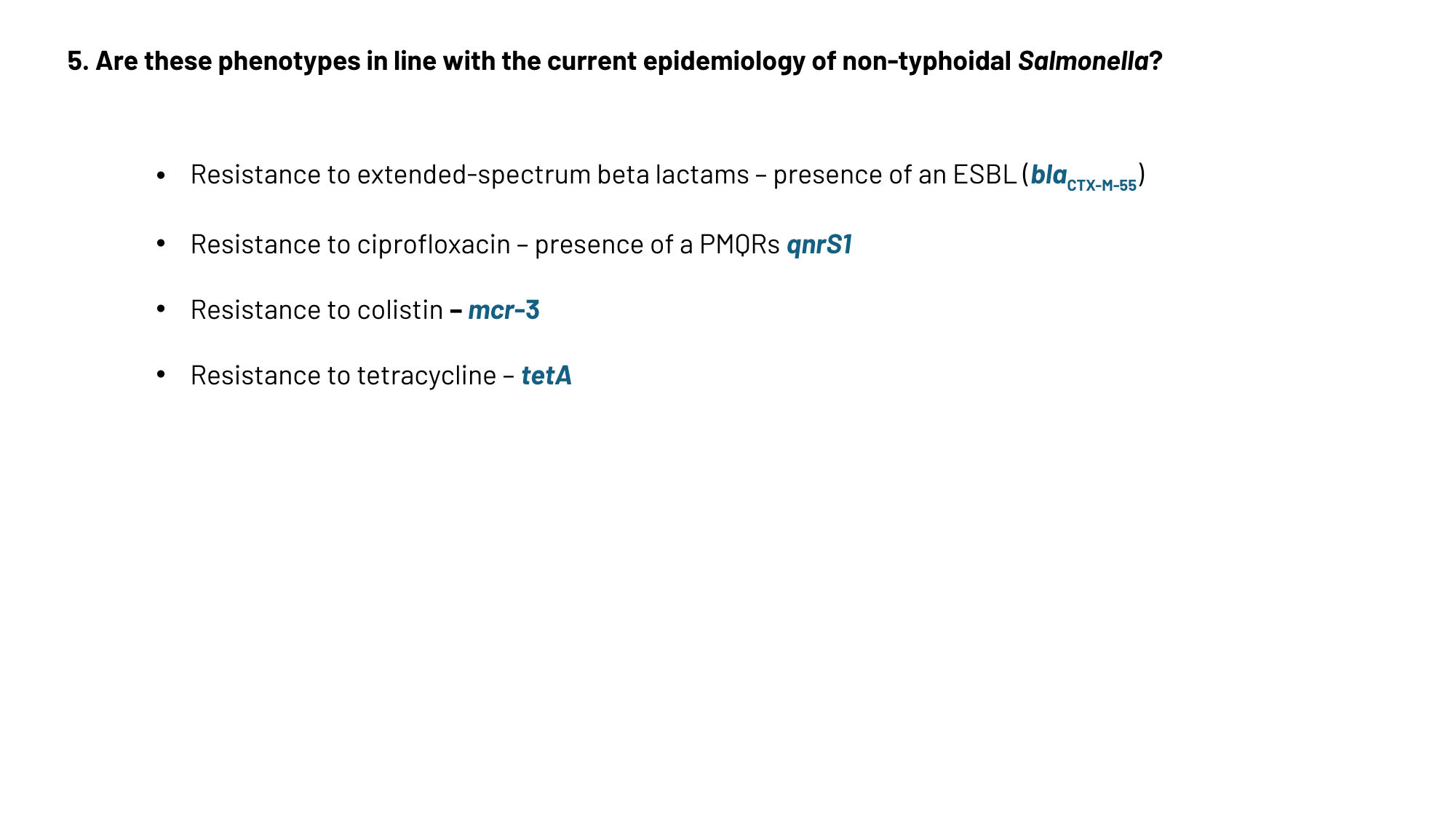

5. Are these phenotypes in line with the current epidemiology of non-typhoidal Salmonella?
Resistance to extended-spectrum beta lactams – presence of an ESBL (blaCTX-M-55)
Resistance to ciprofloxacin – presence of a PMQRs qnrS1
Resistance to colistin – mcr-3
Resistance to tetracycline – tetA